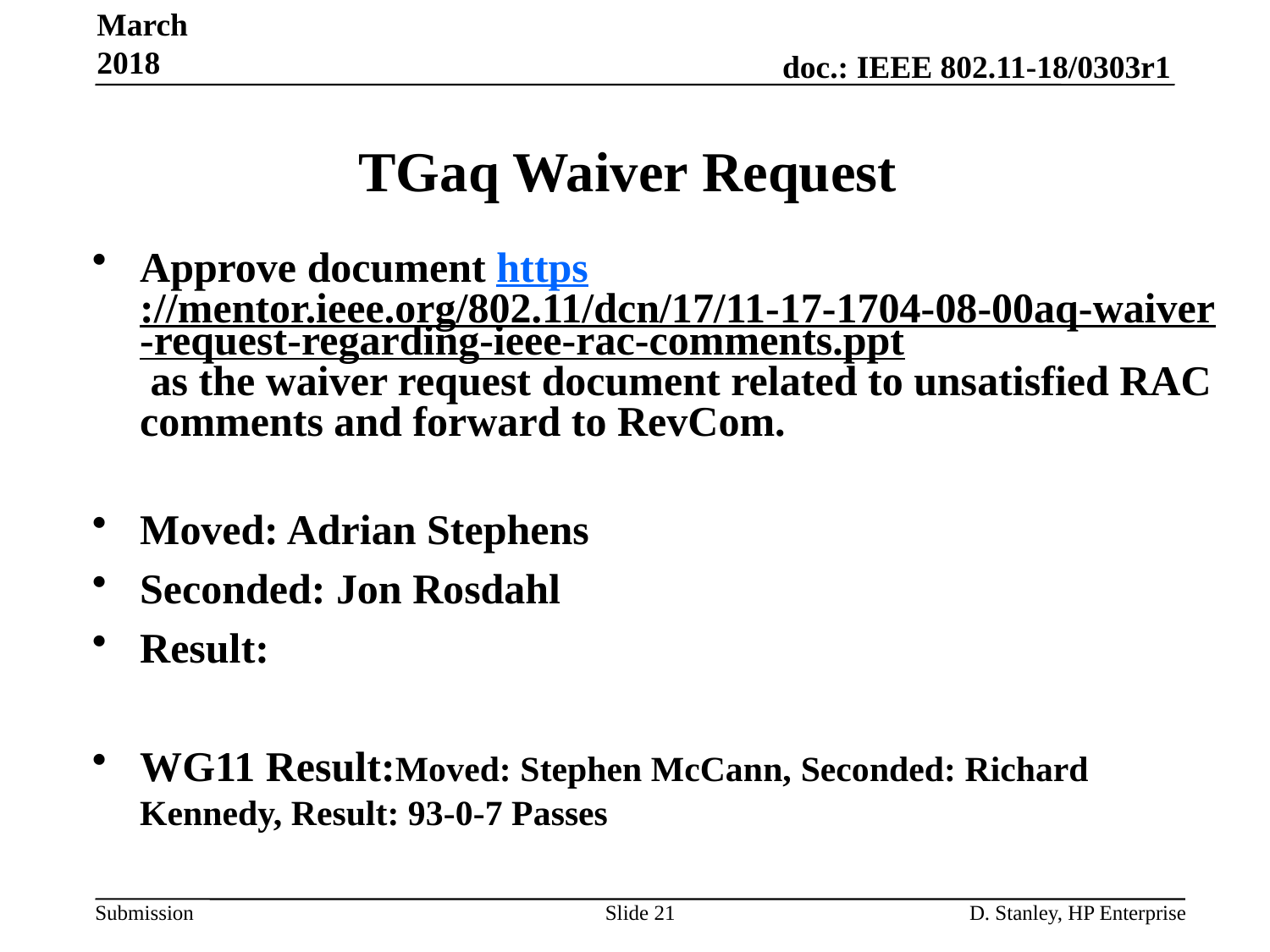

March 2018
# TGaq Waiver Request

Approve document https://mentor.ieee.org/802.11/dcn/17/11-17-1704-08-00aq-waiver-request-regarding-ieee-rac-comments.ppt as the waiver request document related to unsatisfied RAC comments and forward to RevCom.

Moved: Adrian Stephens
Seconded: Jon Rosdahl
Result:

WG11 Result:Moved: Stephen McCann, Seconded: Richard Kennedy, Result: 93-0-7 Passes

Slide 21
D. Stanley, HP Enterprise